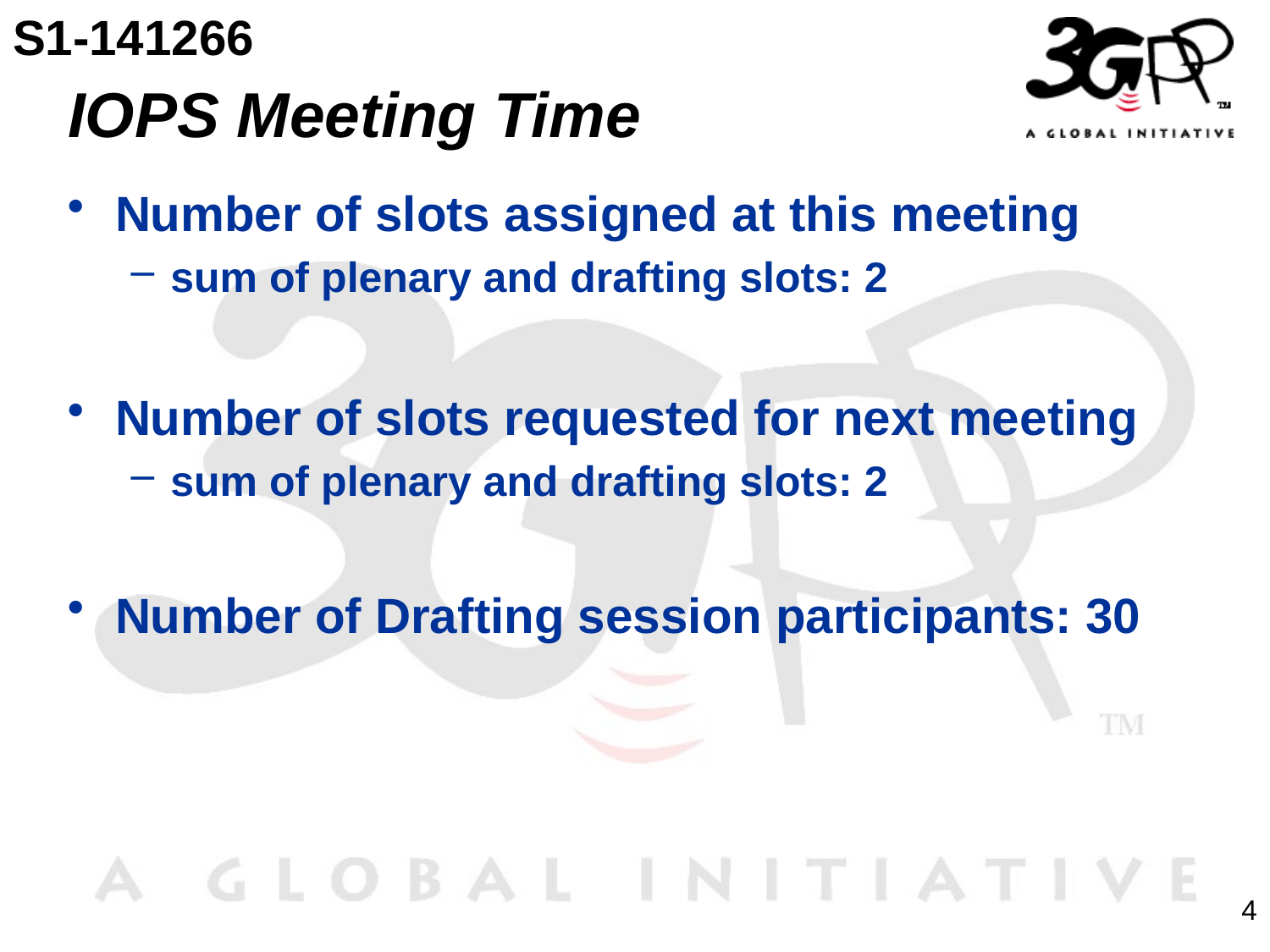

S1-141266
# IOPS Meeting Time
Number of slots assigned at this meeting
sum of plenary and drafting slots: 2

Number of slots requested for next meeting
sum of plenary and drafting slots: 2

Number of Drafting session participants: 30
4